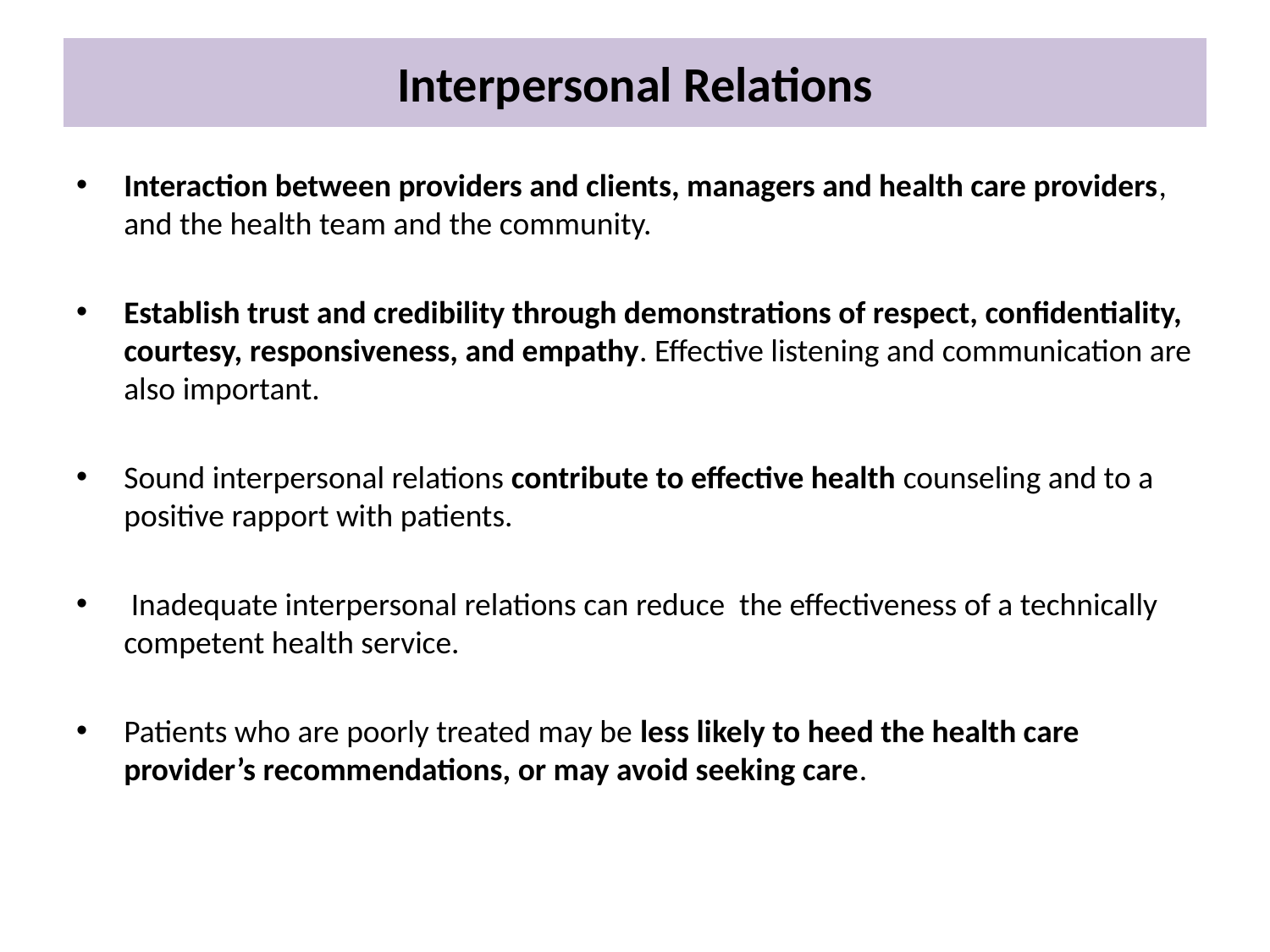

# Interpersonal Relations
Interaction between providers and clients, managers and health care providers, and the health team and the community.

Establish trust and credibility through demonstrations of respect, confidentiality, courtesy, responsiveness, and empathy. Effective listening and communication are also important.

Sound interpersonal relations contribute to effective health counseling and to a positive rapport with patients.

 Inadequate interpersonal relations can reduce  the effectiveness of a technically competent health service.

Patients who are poorly treated may be less likely to heed the health care provider’s recommendations, or may avoid seeking care.